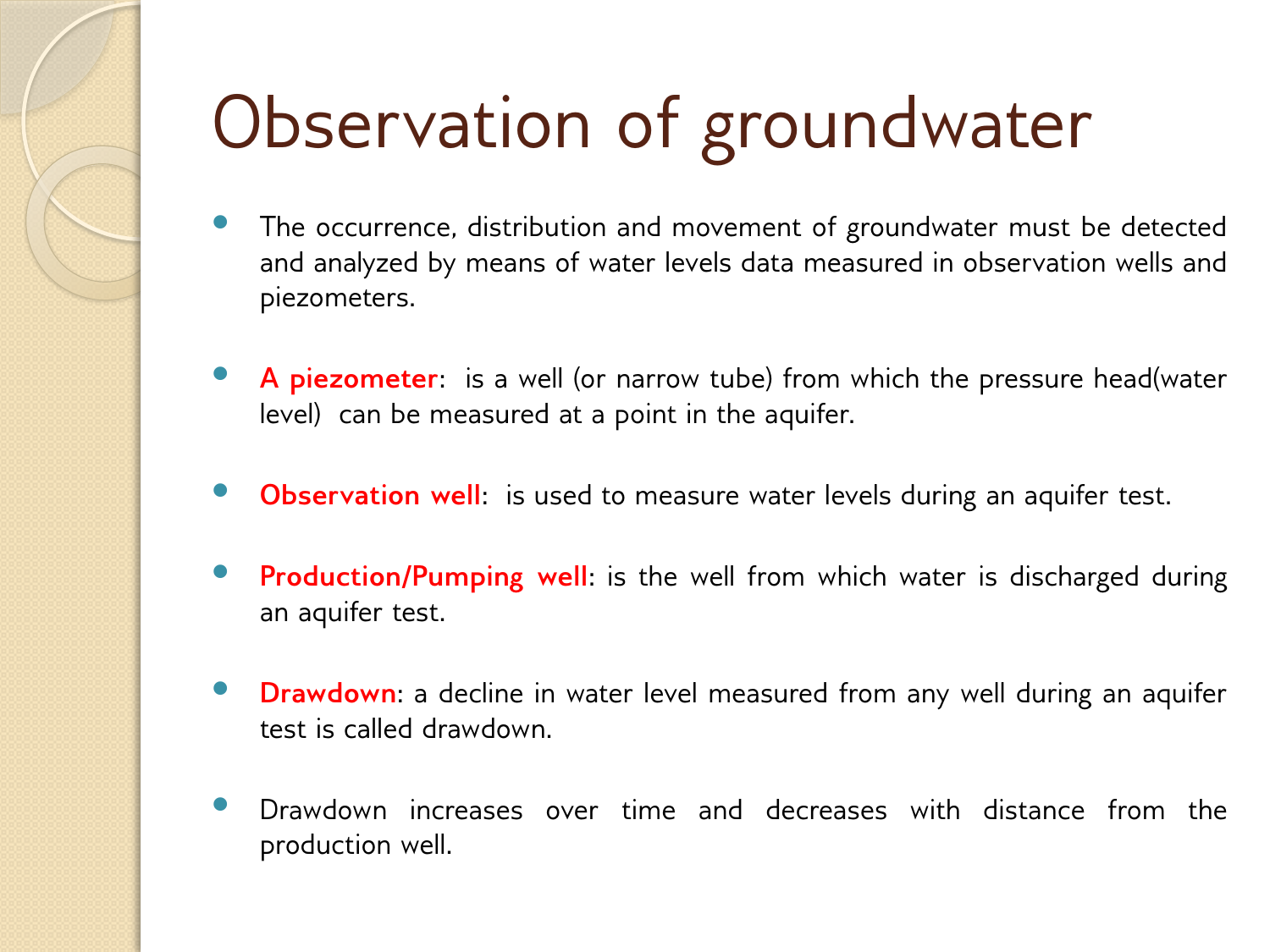

# Observation of groundwater
The occurrence, distribution and movement of groundwater must be detected and analyzed by means of water levels data measured in observation wells and piezometers.

A piezometer:  is a well (or narrow tube) from which the pressure head(water level)  can be measured at a point in the aquifer.

Observation well:  is used to measure water levels during an aquifer test.

Production/Pumping well: is the well from which water is discharged during an aquifer test.

Drawdown: a decline in water level measured from any well during an aquifer test is called drawdown.

Drawdown increases over time and decreases with distance from the production well.